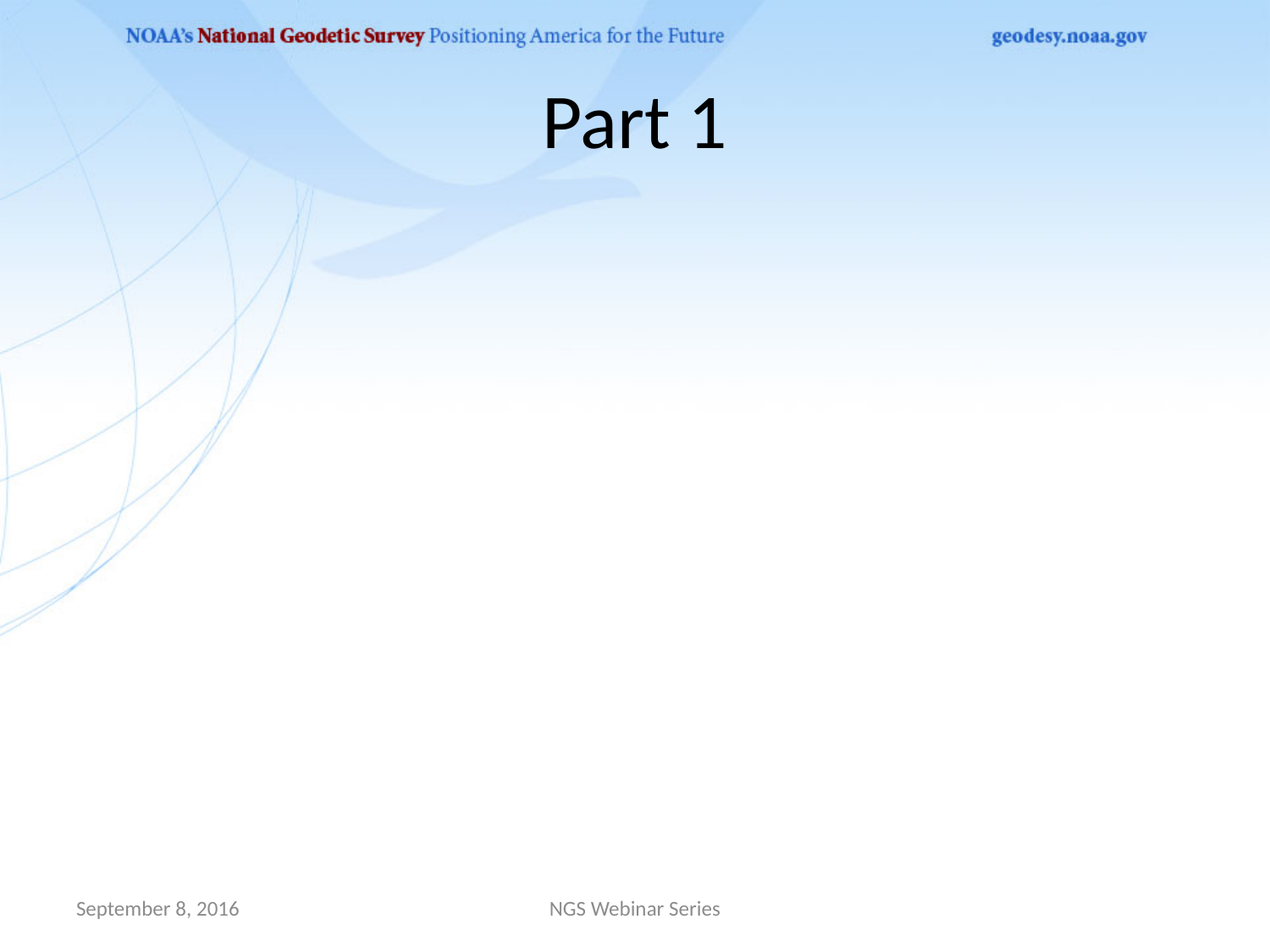

# Part 1

September 8, 2016
NGS Webinar Series